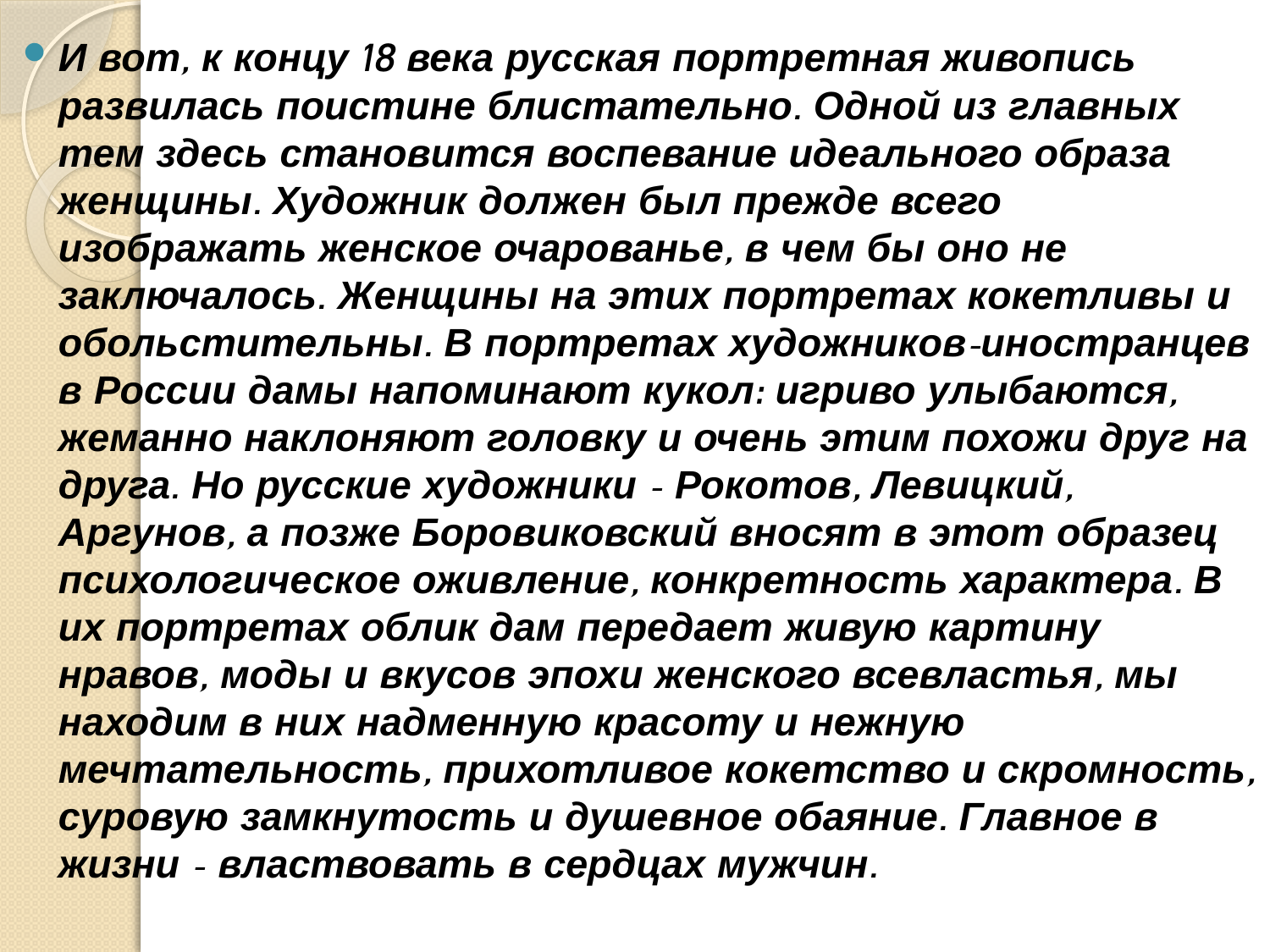

И вот, к концу 18 века русская портретная живопись развилась поистине блистательно. Одной из главных тем здесь становится воспевание идеального образа женщины. Художник должен был прежде всего изображать женское очарованье, в чем бы оно не заключалось. Женщины на этих портретах кокетливы и обольстительны. В портретах художников-иностранцев в России дамы напоминают кукол: игриво улыбаются, жеманно наклоняют головку и очень этим похожи друг на друга. Но русские художники - Рокотов, Левицкий, Аргунов, а позже Боровиковский вносят в этот образец психологическое оживление, конкретность характера. В их портретах облик дам передает живую картину нравов, моды и вкусов эпохи женского всевластья, мы находим в них надменную красоту и нежную мечтательность, прихотливое кокетство и скромность, суровую замкнутость и душевное обаяние. Главное в жизни - властвовать в сердцах мужчин.